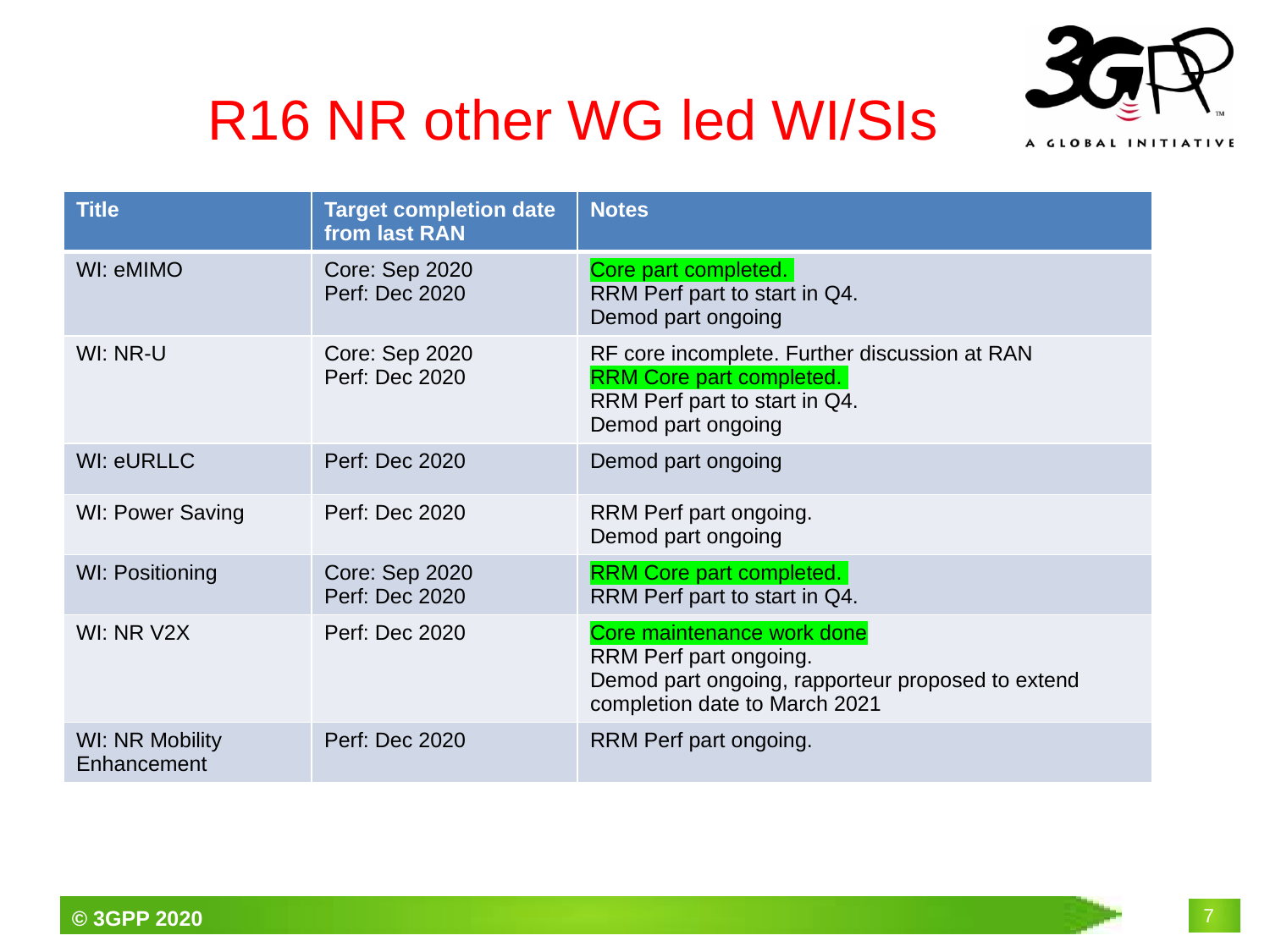

# R16 NR other WG led WI/SIs
| Title | Target completion date from last RAN | Notes |
| --- | --- | --- |
| WI: eMIMO | Core: Sep 2020 Perf: Dec 2020 | Core part completed. RRM Perf part to start in Q4. Demod part ongoing |
| WI: NR-U | Core: Sep 2020 Perf: Dec 2020 | RF core incomplete. Further discussion at RAN RRM Core part completed. RRM Perf part to start in Q4. Demod part ongoing |
| WI: eURLLC | Perf: Dec 2020 | Demod part ongoing |
| WI: Power Saving | Perf: Dec 2020 | RRM Perf part ongoing. Demod part ongoing |
| WI: Positioning | Core: Sep 2020 Perf: Dec 2020 | RRM Core part completed. RRM Perf part to start in Q4. |
| WI: NR V2X | Perf: Dec 2020 | Core maintenance work done RRM Perf part ongoing. Demod part ongoing, rapporteur proposed to extend completion date to March 2021 |
| WI: NR Mobility Enhancement | Perf: Dec 2020 | RRM Perf part ongoing. |
7